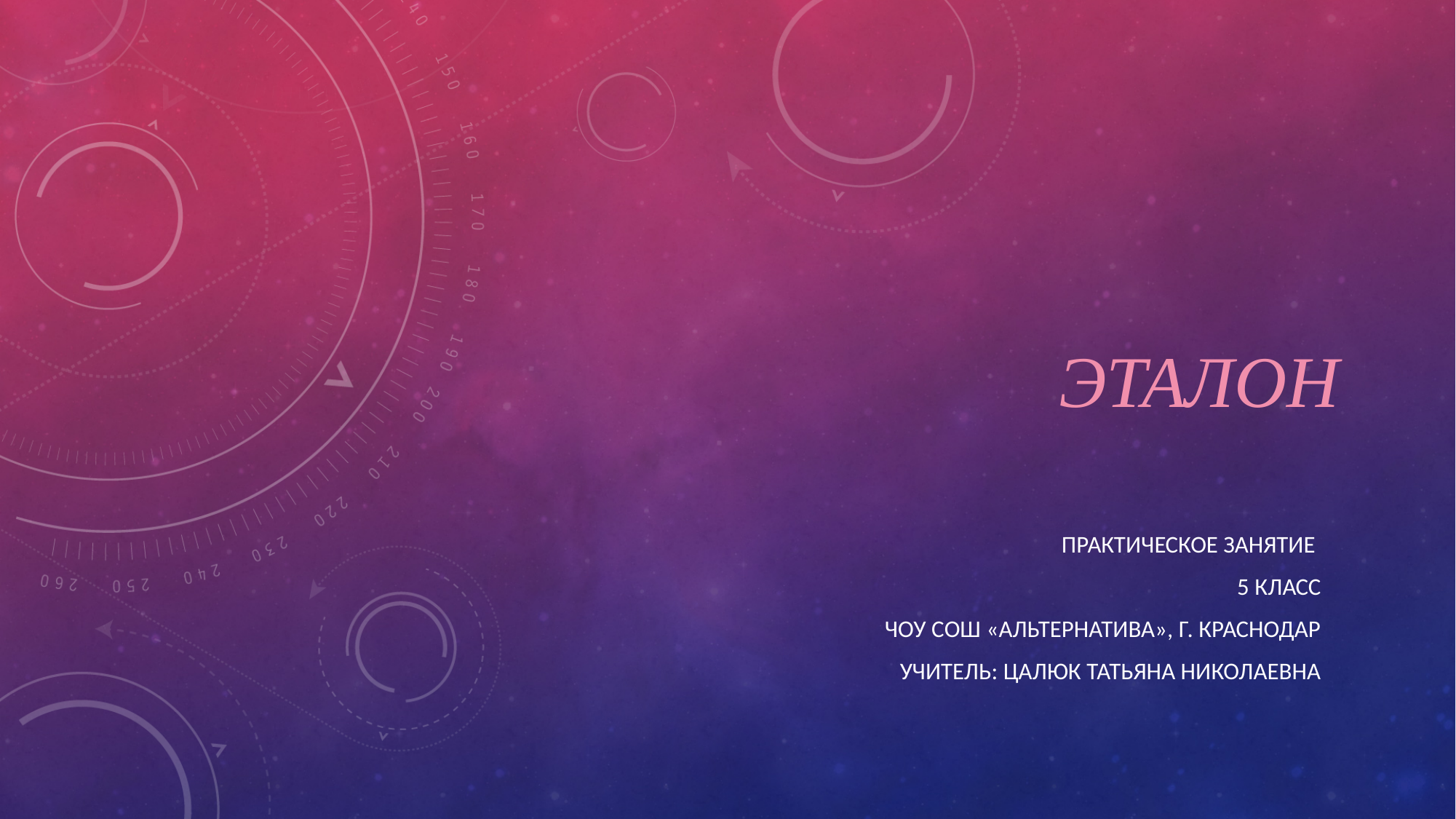

# Эталон
Практическое занятие
5 класс
ЧОУ СОШ «Альтернатива», г. Краснодар
Учитель: Цалюк Татьяна НИколаевна